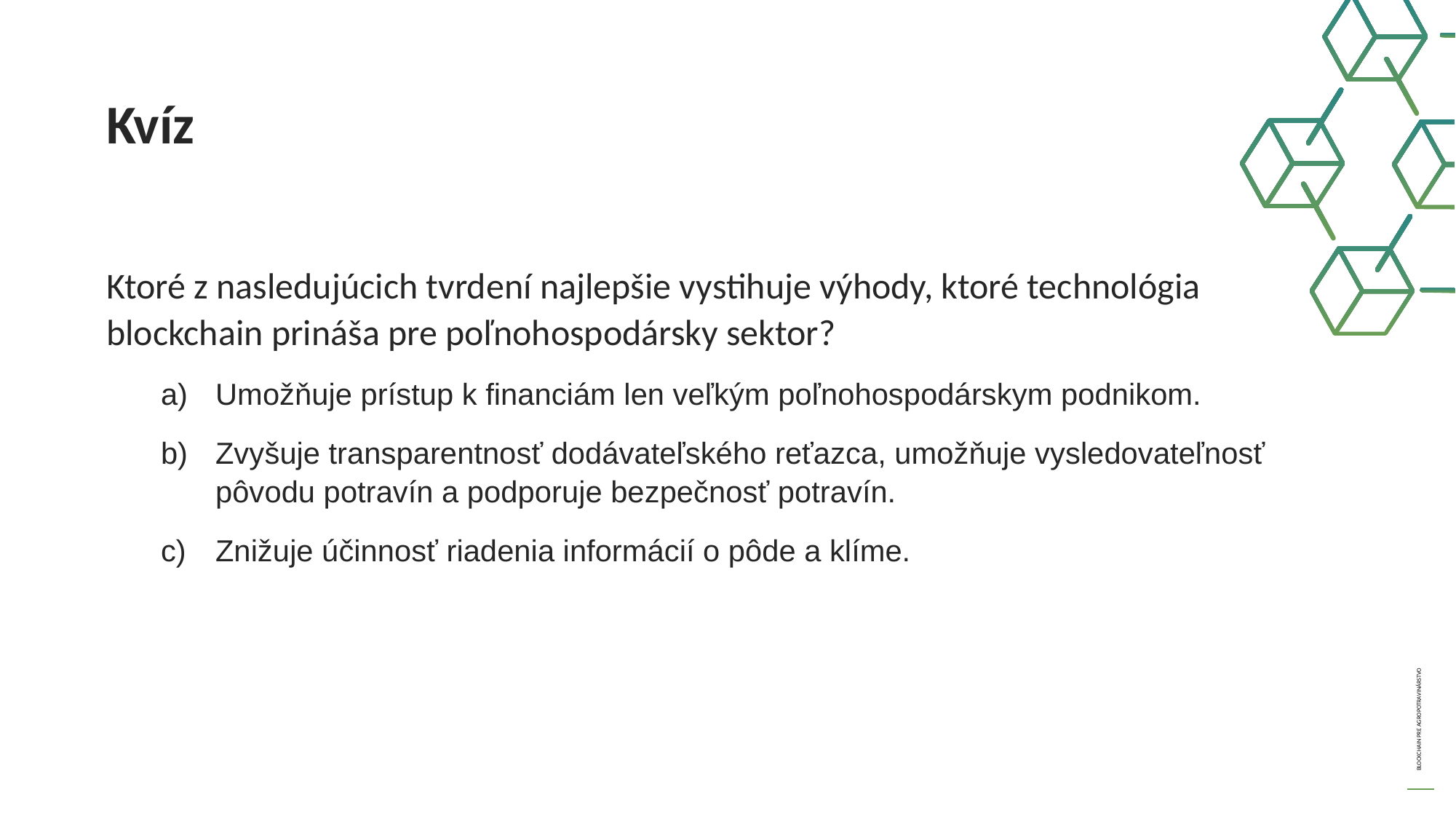

Kvíz
Ktoré z nasledujúcich tvrdení najlepšie vystihuje výhody, ktoré technológia blockchain prináša pre poľnohospodársky sektor?
Umožňuje prístup k financiám len veľkým poľnohospodárskym podnikom.
Zvyšuje transparentnosť dodávateľského reťazca, umožňuje vysledovateľnosť pôvodu potravín a podporuje bezpečnosť potravín.
Znižuje účinnosť riadenia informácií o pôde a klíme.